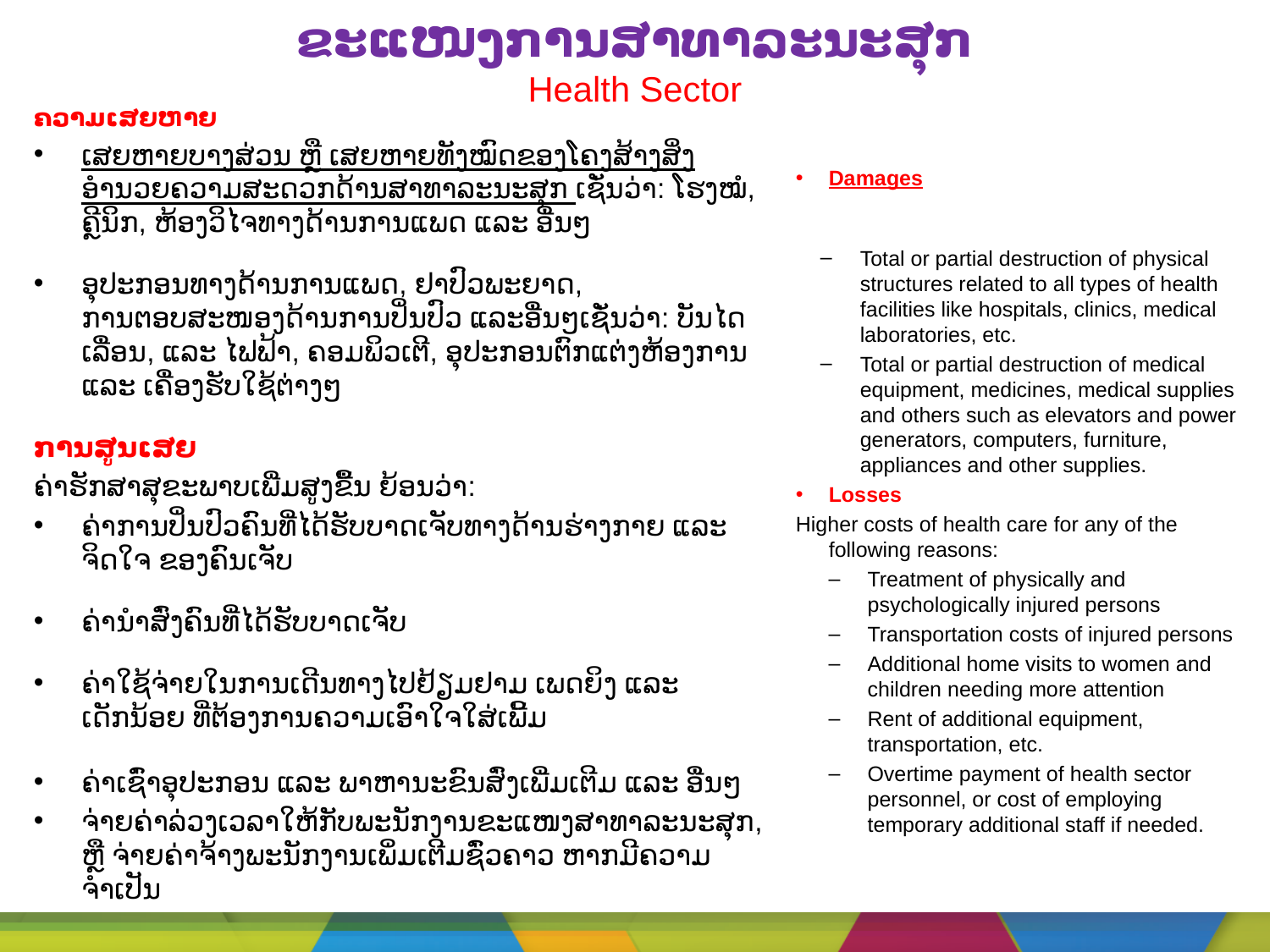

# ຂະແໜງການສາທາລະນະສຸກ Health Sector
ຄວາມເສຍຫາຍ
ເສຍຫາຍບາງສ່ວນ ຫຼື ເສຍຫາຍທັງໝົດຂອງໂຄງສ້າງສິ່ງອຳນວຍຄວາມສະດວກດ້ານສາທາລະນະສຸກ ເຊັ່ນວ່າ: ໂຮງໝໍ, ຄຼີນິກ, ຫ້ອງວິໄຈທາງດ້ານການແພດ ແລະ ອື່ນໆ

ອຸປະກອນທາງດ້ານການແພດ, ຢາປົວພະຍາດ, ການຕອບສະໜອງດ້ານການປິ່ນປົວ ແລະອື່ນໆເຊັ່ນວ່າ: ບັນໄດເລື່ອນ, ແລະ ໄຟຟ້າ, ຄອມພິວເຕີ, ອຸປະກອນຕົກແຕ່ງຫ້ອງການ ແລະ ເຄື່ອງຮັບໃຊ້ຕ່າງໆ

ການສູນເສຍ
ຄ່າຮັກສາສຸຂະພາບເພີ່ມສູງຂື້ນ ຍ້ອນວ່າ:
ຄ່າການປິ່ນປົວຄົນທີ່ໄດ້ຮັບບາດເຈັບທາງດ້ານຮ່າງກາຍ ແລະ ຈິດໃຈ ຂອງຄົນເຈັບ

ຄ່ານຳສົ່ງຄົນທີ່ໄດ້ຮັບບາດເຈັບ

ຄ່າໃຊ້ຈ່າຍໃນການເດີນທາງໄປຢ້ຽມຢາມ ເພດຍິງ ແລະ ເດັກນ້ອຍ ທີ່ຕ້ອງການຄວາມເອົາໃຈໃສ່ເພີ້ມ

ຄ່າເຊົ່າອຸປະກອນ ແລະ ພາຫານະຂົນສົ່ງເພີ່ມເຕີມ ແລະ ອື່ນໆ
ຈ່າຍຄ່າລ່ວງເວລາໃຫ້ກັບພະນັກງານຂະແໜງສາທາລະນະສຸກ, ຫຼື ຈ່າຍຄ່າຈ້າງພະນັກງານເພິ່ມເຕີມຊົ່ວຄາວ ຫາກມີຄວາມຈຳເປັນ

Damages

Total or partial destruction of physical structures related to all types of health facilities like hospitals, clinics, medical laboratories, etc.
Total or partial destruction of medical equipment, medicines, medical supplies and others such as elevators and power generators, computers, furniture, appliances and other supplies.
Losses
Higher costs of health care for any of the following reasons:
Treatment of physically and psychologically injured persons
Transportation costs of injured persons
Additional home visits to women and children needing more attention
Rent of additional equipment, transportation, etc.
Overtime payment of health sector personnel, or cost of employing temporary additional staff if needed.